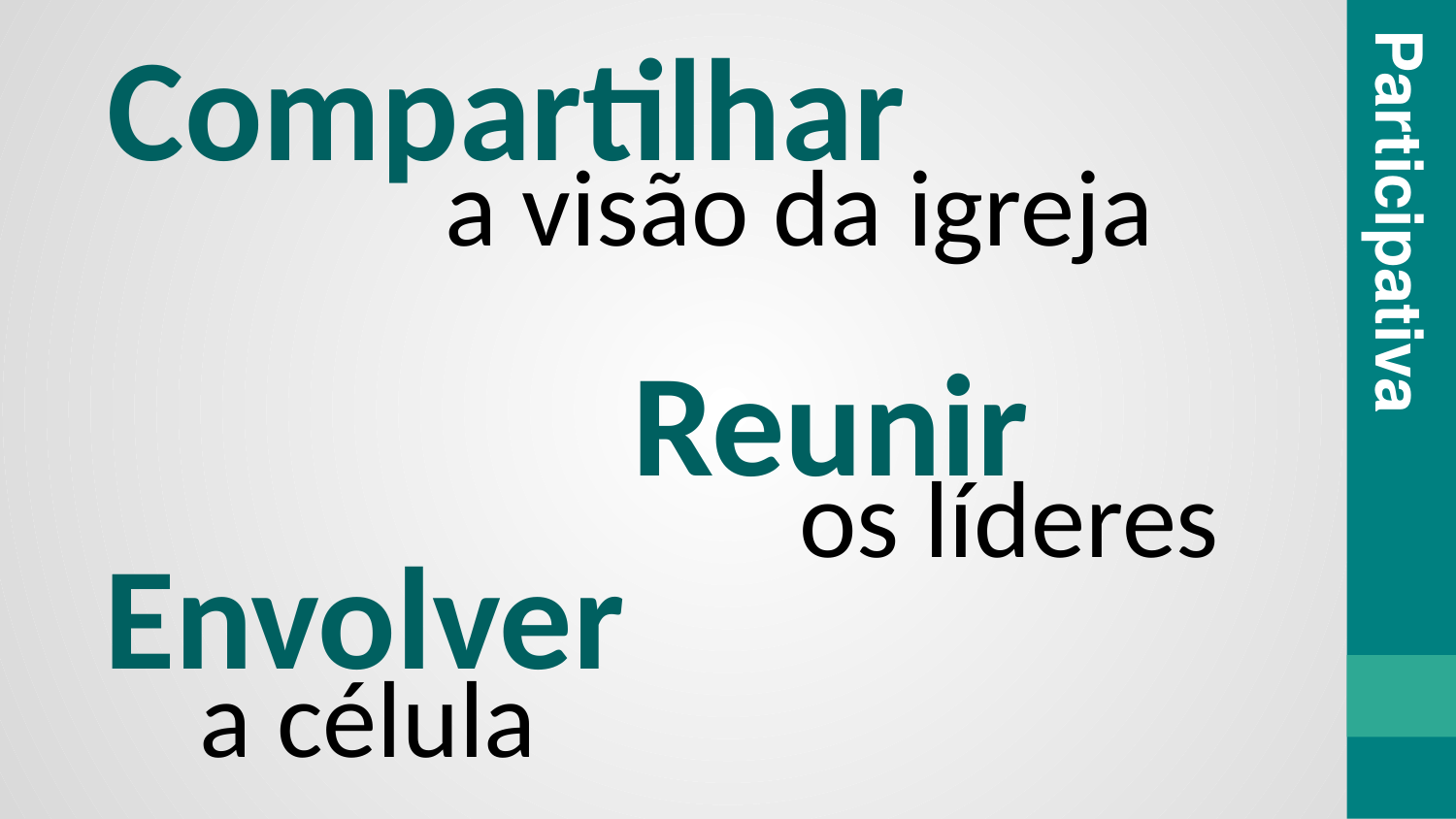

Compartilhar
a visão da igreja
Participativa
Reunir
os líderes
Envolver
a célula